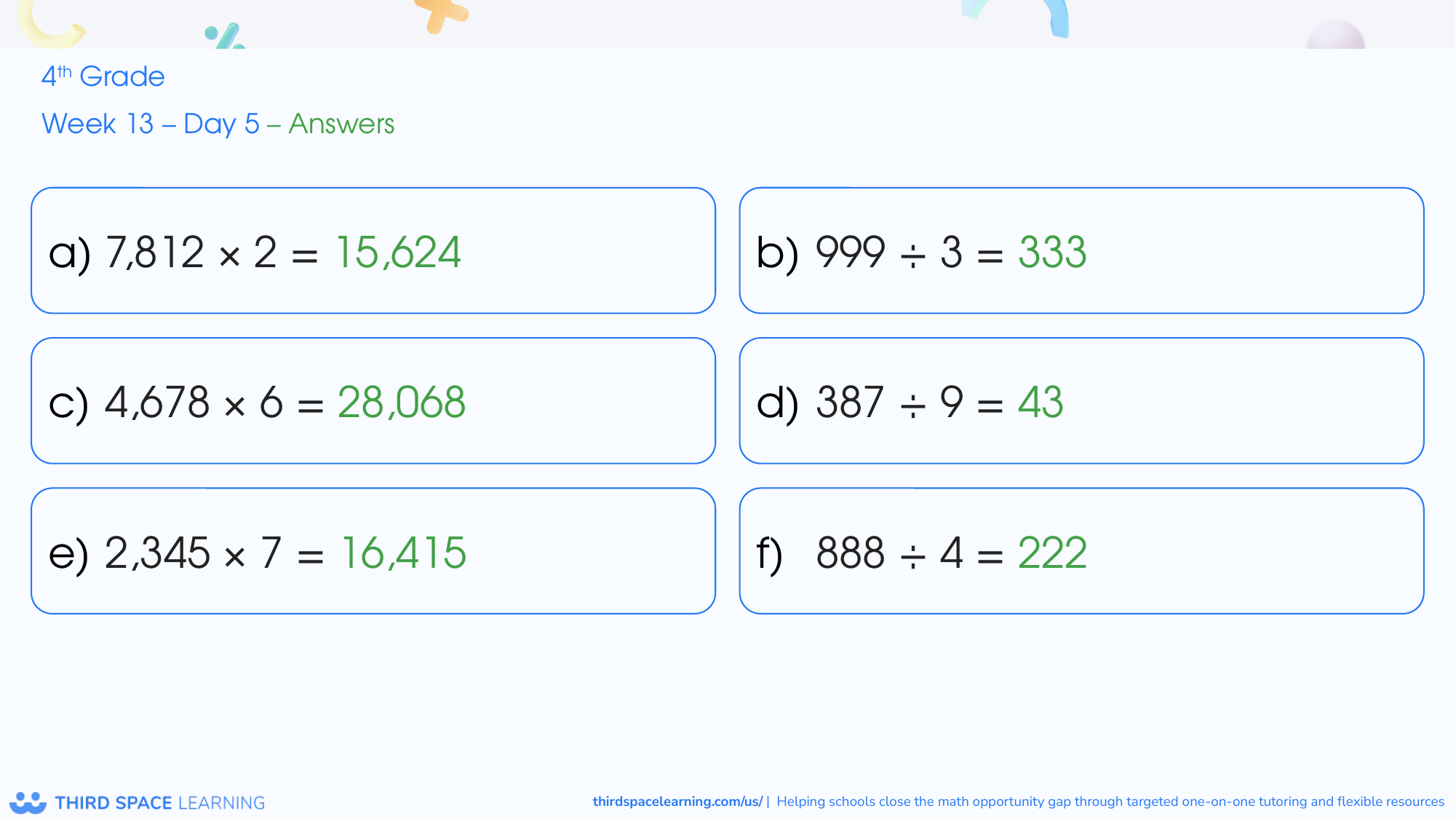

4th Grade
Week 13 – Day 5 – Answers
7,812 × 2 = 15,624
999 ÷ 3 = 333
4,678 × 6 = 28,068
387 ÷ 9 = 43
2,345 × 7 = 16,415
888 ÷ 4 = 222